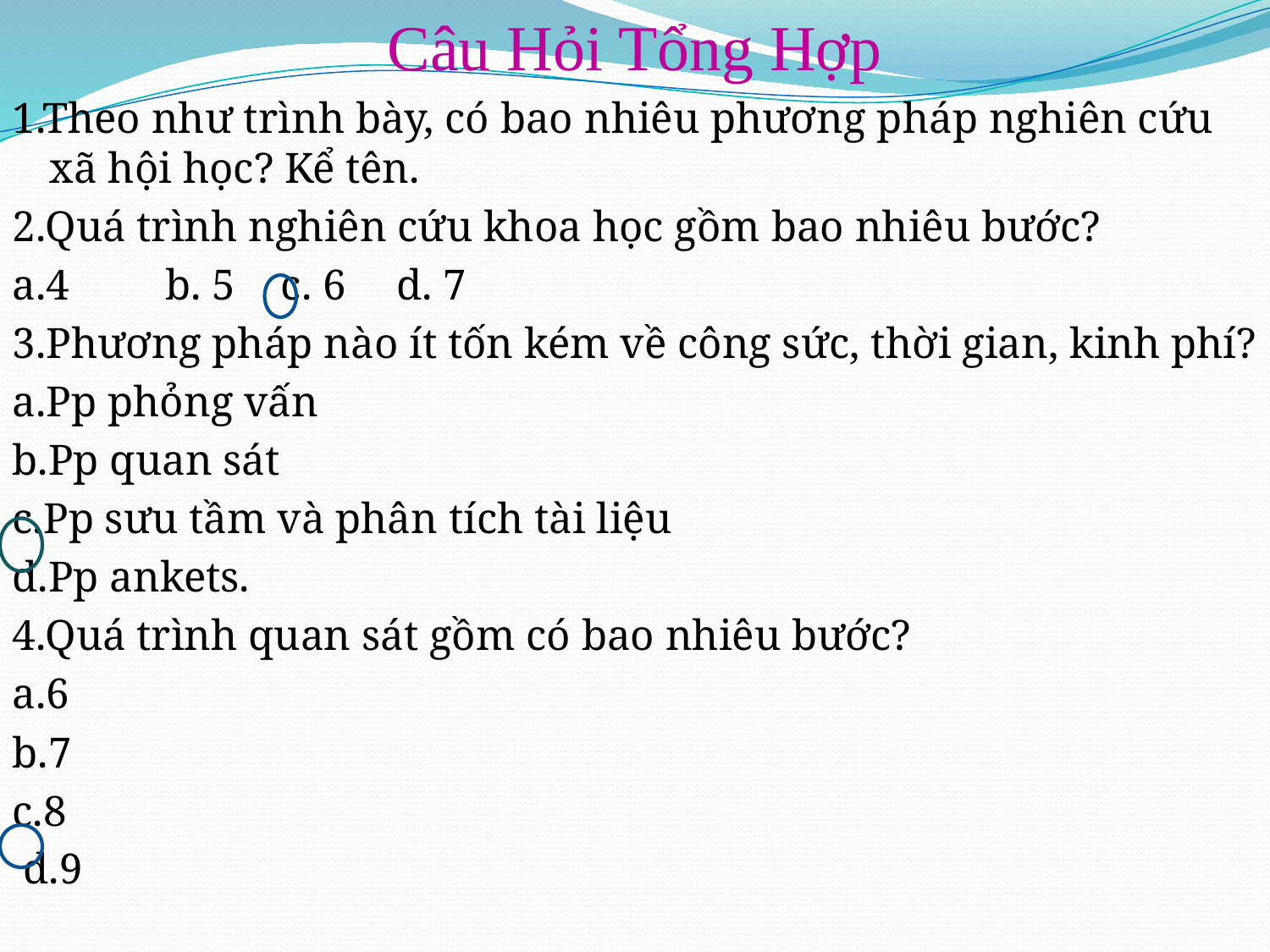

Câu Hỏi Tổng Hợp
1.Theo như trình bày, có bao nhiêu phương pháp nghiên cứu xã hội học? Kể tên.
2.Quá trình nghiên cứu khoa học gồm bao nhiêu bước?
a.4	b. 5	c. 6	d. 7
3.Phương pháp nào ít tốn kém về công sức, thời gian, kinh phí?
a.Pp phỏng vấn
b.Pp quan sát
c.Pp sưu tầm và phân tích tài liệu
d.Pp ankets.
4.Quá trình quan sát gồm có bao nhiêu bước?
a.6
b.7
c.8
 d.9